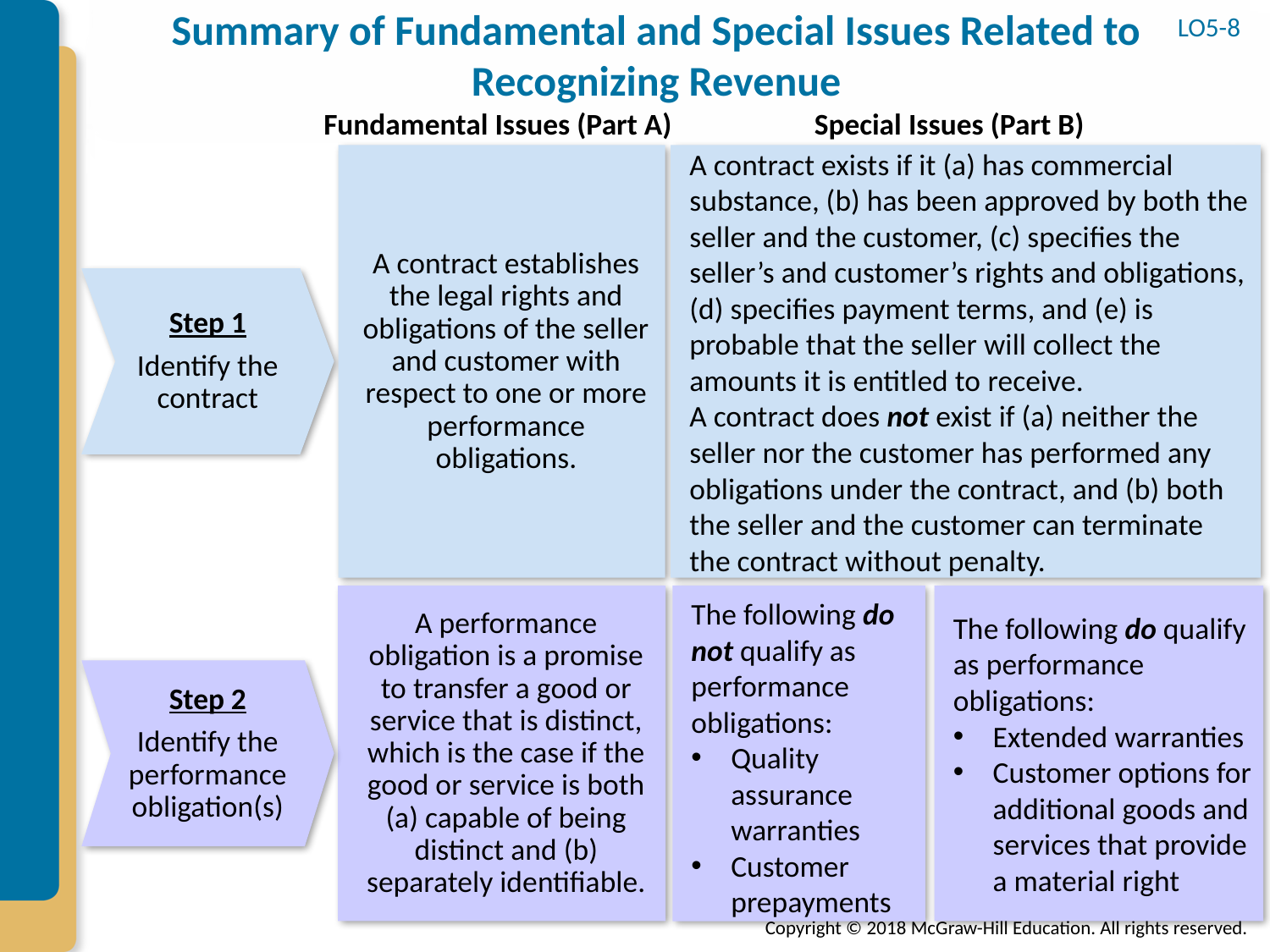

# Summary of Fundamental and Special Issues Related to Recognizing Revenue
LO5-8
Special Issues (Part B)
Fundamental Issues (Part A)
A contract establishes the legal rights and obligations of the seller and customer with respect to one or more performance obligations.
A contract exists if it (a) has commercial substance, (b) has been approved by both the seller and the customer, (c) specifies the seller’s and customer’s rights and obligations, (d) specifies payment terms, and (e) is probable that the seller will collect the amounts it is entitled to receive.
A contract does not exist if (a) neither the seller nor the customer has performed any obligations under the contract, and (b) both the seller and the customer can terminate the contract without penalty.
Step 1
Identify the contract
The following do not qualify as
performance obligations:
Quality assurance warranties
Customer prepayments
A performance obligation is a promise to transfer a good or service that is distinct, which is the case if the good or service is both (a) capable of being distinct and (b) separately identifiable.
The following do qualify as performance obligations:
Extended warranties
Customer options for additional goods and services that provide a material right
Step 2
Identify the performance obligation(s)